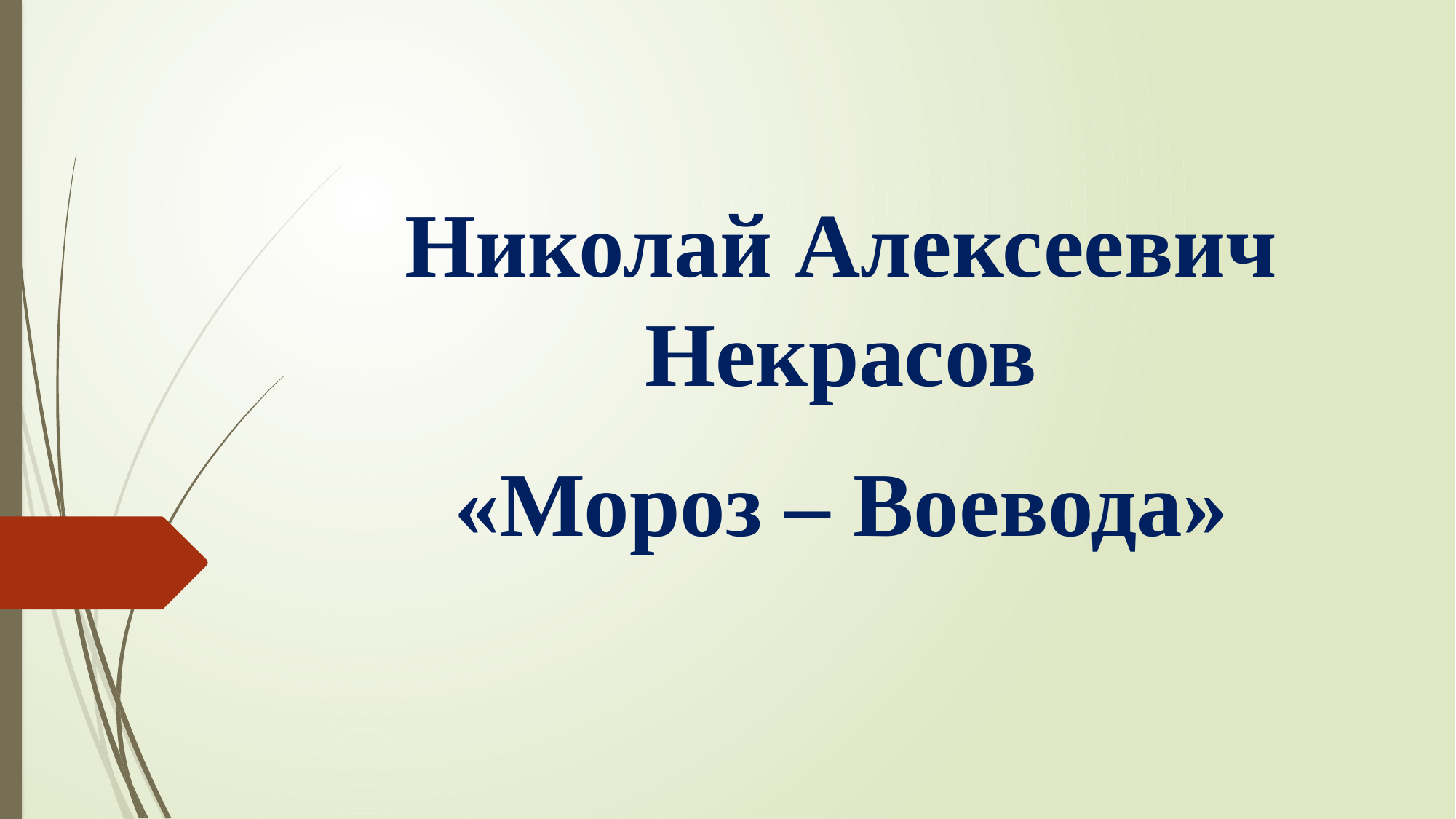

# Николай Алексеевич Некрасов
«Мороз – Воевода»